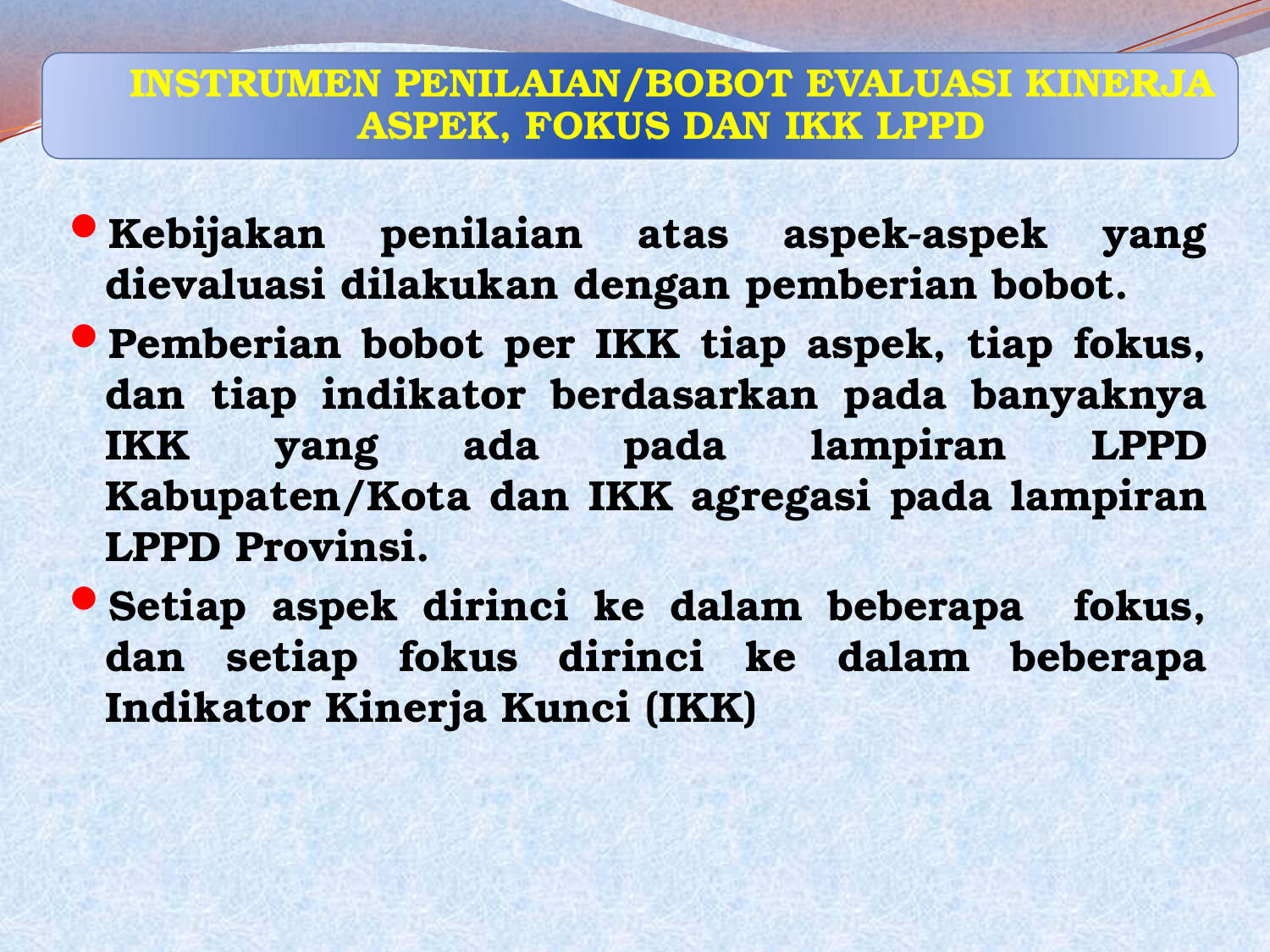

INSTRUMEN PENILAIAN/BOBOT EVALUASI KINERJA
ASPEK, FOKUS DAN IKK LPPD
Kebijakan penilaian atas aspek-aspek yang dievaluasi dilakukan dengan pemberian bobot.
Pemberian bobot per IKK tiap aspek, tiap fokus, dan tiap indikator berdasarkan pada banyaknya IKK yang ada pada lampiran LPPD Kabupaten/Kota dan IKK agregasi pada lampiran LPPD Provinsi.
Setiap aspek dirinci ke dalam beberapa  fokus, dan setiap fokus dirinci ke dalam beberapa Indikator Kinerja Kunci (IKK)